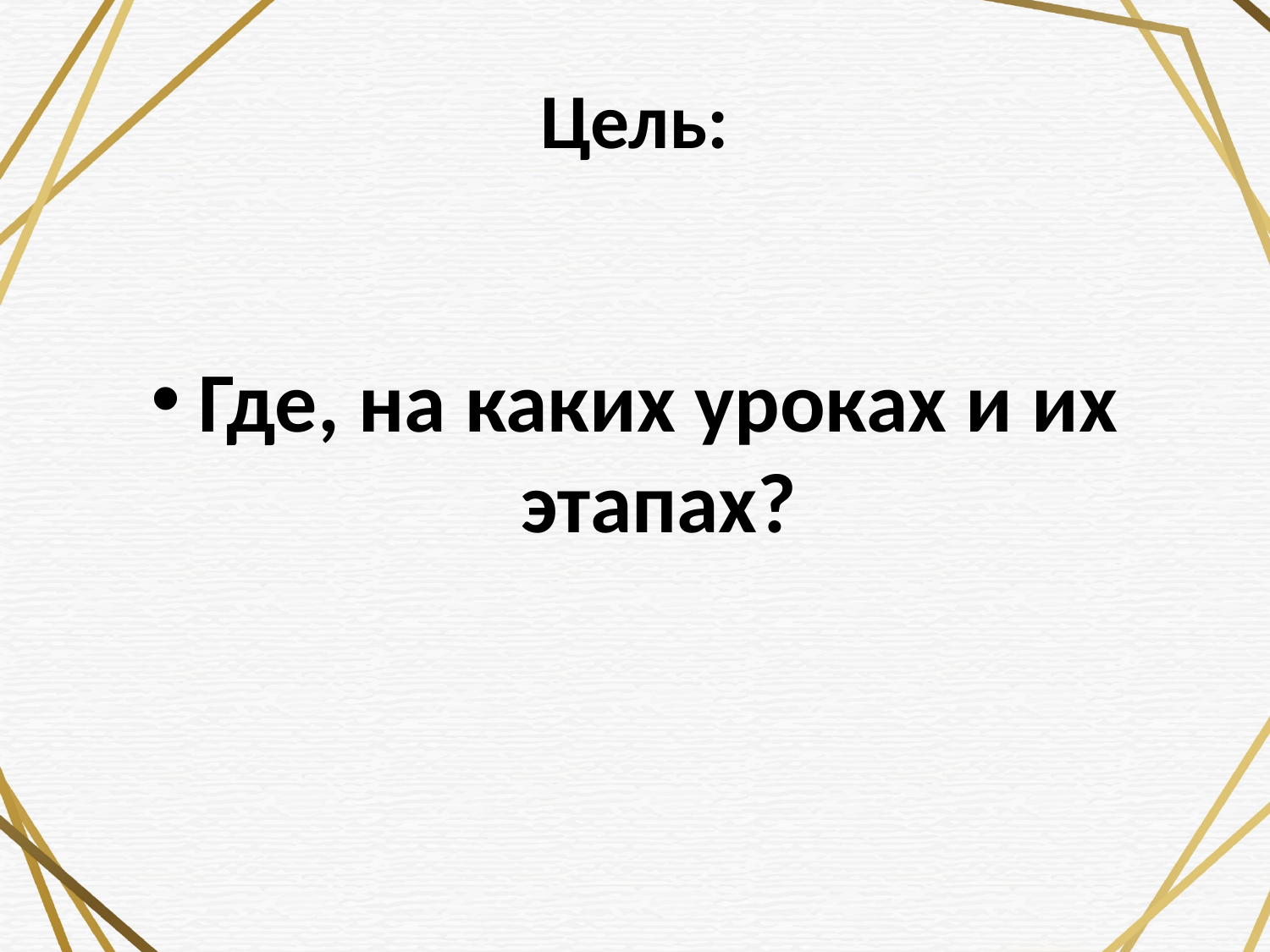

# Цель:

Где, на каких уроках и их этапах?